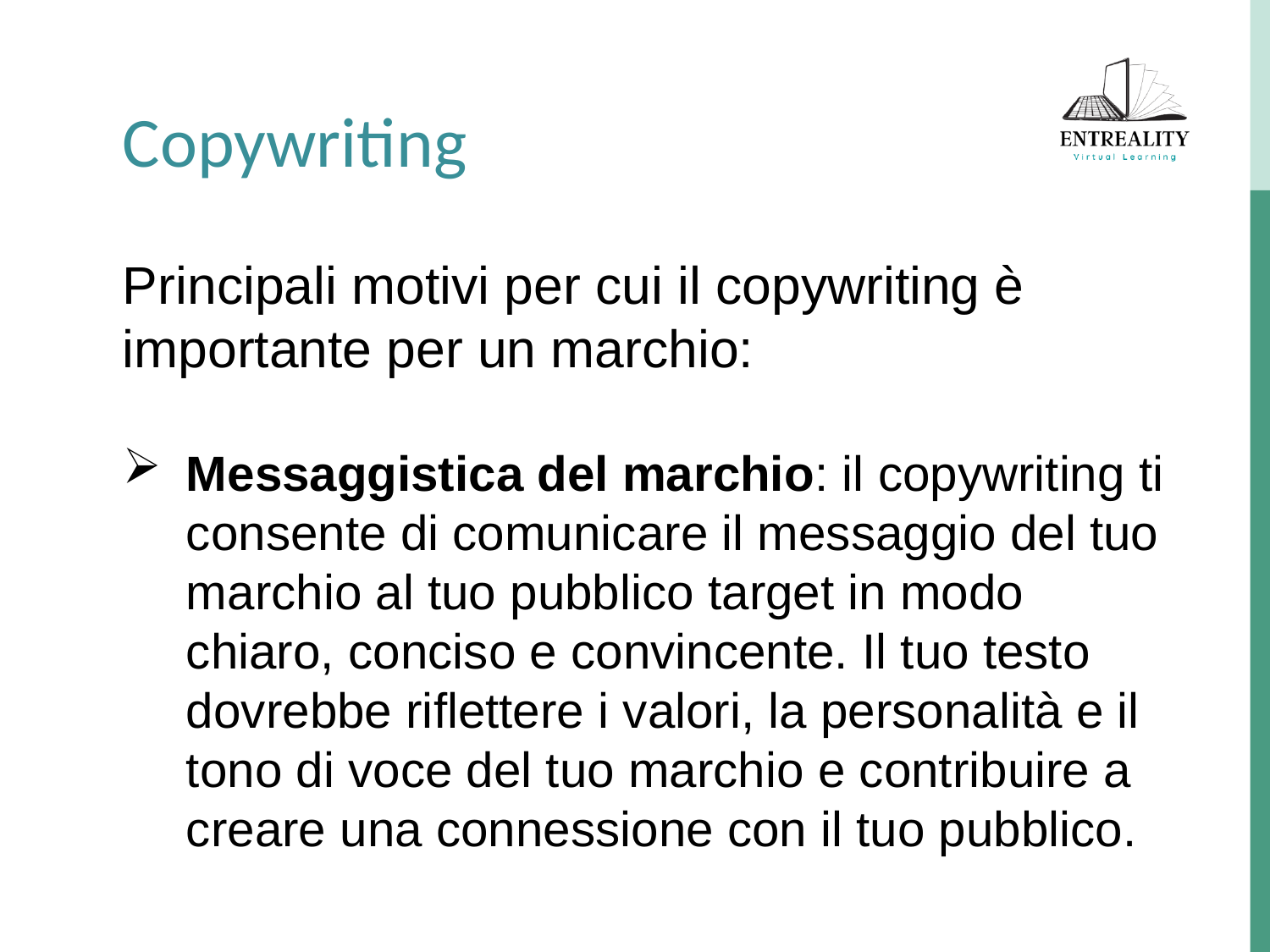

Copywriting
Principali motivi per cui il copywriting è importante per un marchio:

Messaggistica del marchio: il copywriting ti consente di comunicare il messaggio del tuo marchio al tuo pubblico target in modo chiaro, conciso e convincente. Il tuo testo dovrebbe riflettere i valori, la personalità e il tono di voce del tuo marchio e contribuire a creare una connessione con il tuo pubblico.